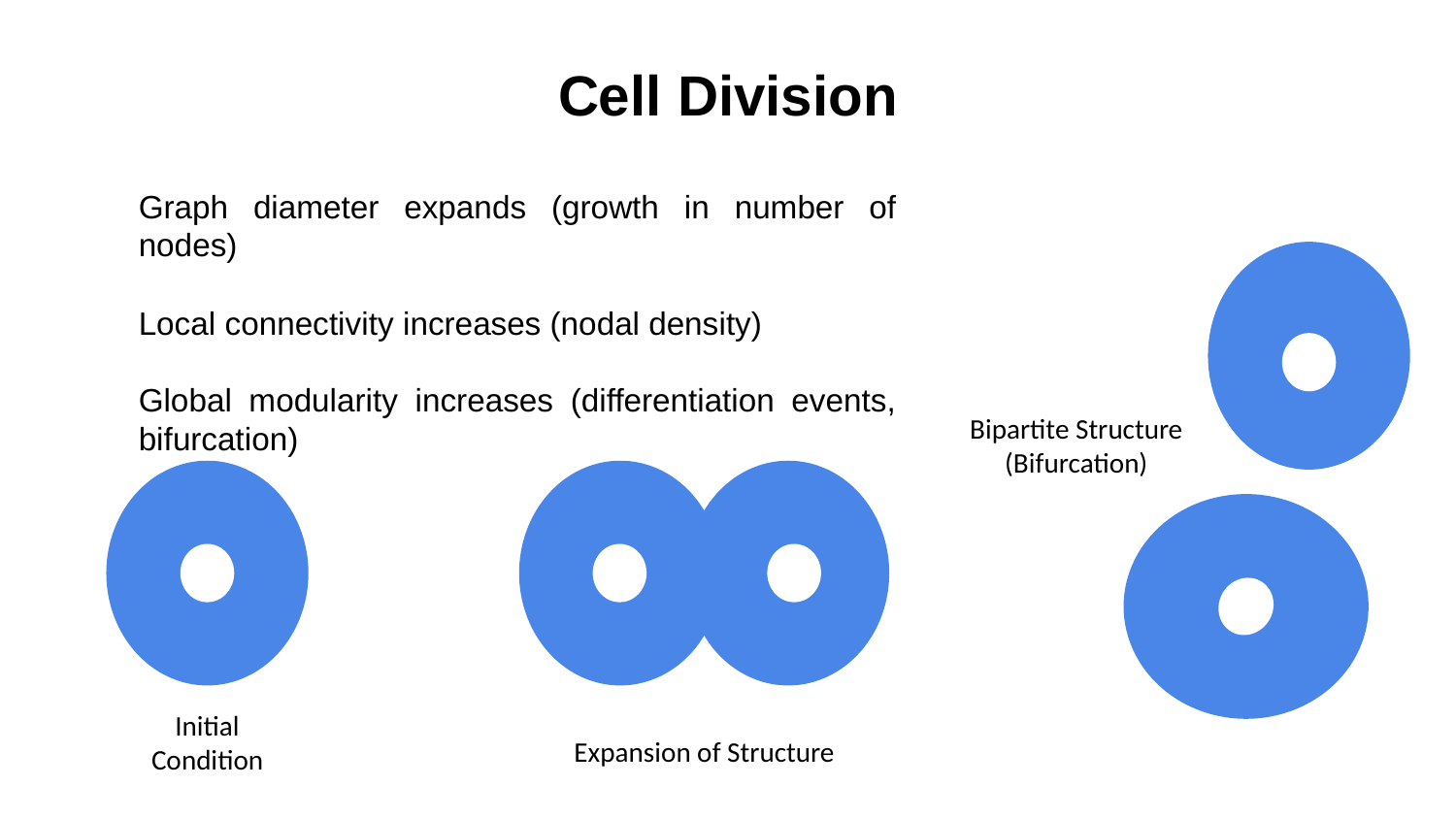

# Cell Division
Graph diameter expands (growth in number of nodes)

Local connectivity increases (nodal density)

Global modularity increases (differentiation events, bifurcation)

Bipartite Structure (Bifurcation)

Initial Condition
Expansion of Structure